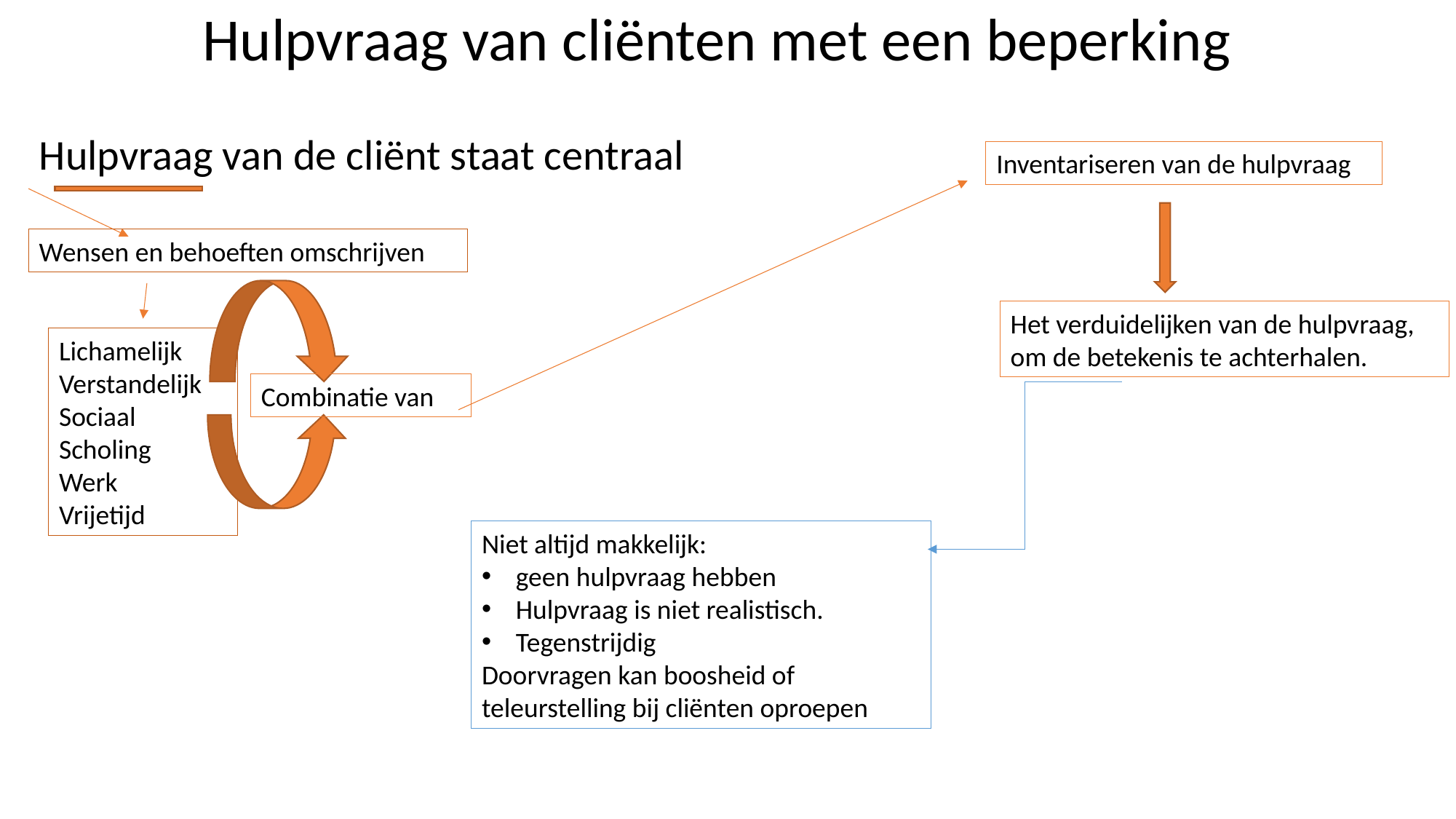

# Hulpvraag van cliënten met een beperking
Hulpvraag van de cliënt staat centraal
Inventariseren van de hulpvraag

Wensen en behoeften omschrijven

Het verduidelijken van de hulpvraag, om de betekenis te achterhalen.
Lichamelijk
Verstandelijk
Sociaal
Scholing
Werk
Vrijetijd
Combinatie van

Niet altijd makkelijk:
geen hulpvraag hebben
Hulpvraag is niet realistisch.
Tegenstrijdig
Doorvragen kan boosheid of teleurstelling bij cliënten oproepen